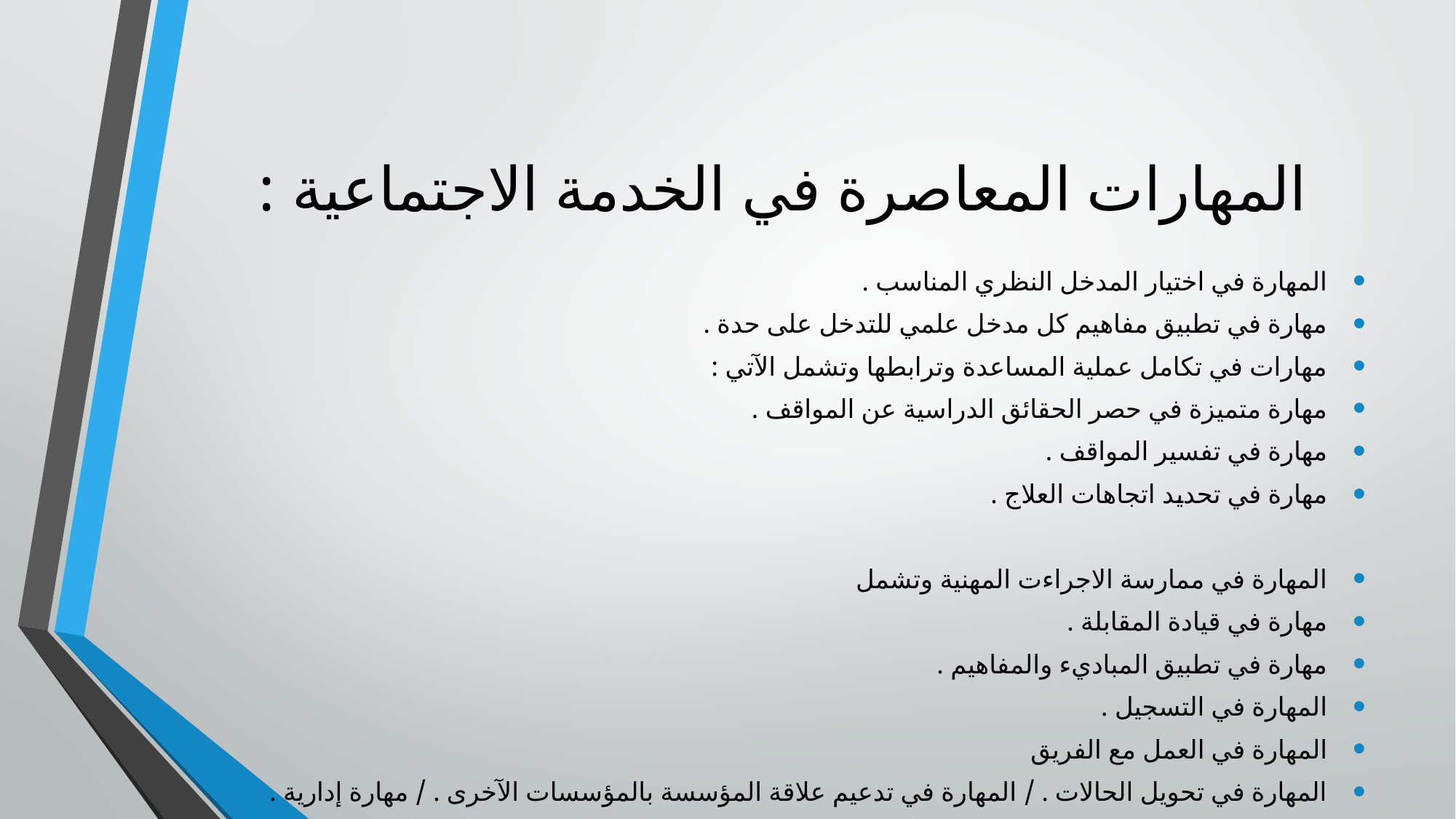

# المهارات المعاصرة في الخدمة الاجتماعية :
المهارة في اختيار المدخل النظري المناسب .
مهارة في تطبيق مفاهيم كل مدخل علمي للتدخل على حدة .
مهارات في تكامل عملية المساعدة وترابطها وتشمل الآتي :
مهارة متميزة في حصر الحقائق الدراسية عن المواقف .
مهارة في تفسير المواقف .
مهارة في تحديد اتجاهات العلاج .

المهارة في ممارسة الاجراءت المهنية وتشمل
مهارة في قيادة المقابلة .
مهارة في تطبيق المباديء والمفاهيم .
المهارة في التسجيل .
المهارة في العمل مع الفريق
المهارة في تحويل الحالات . / المهارة في تدعيم علاقة المؤسسة بالمؤسسات الآخرى . / مهارة إدارية .